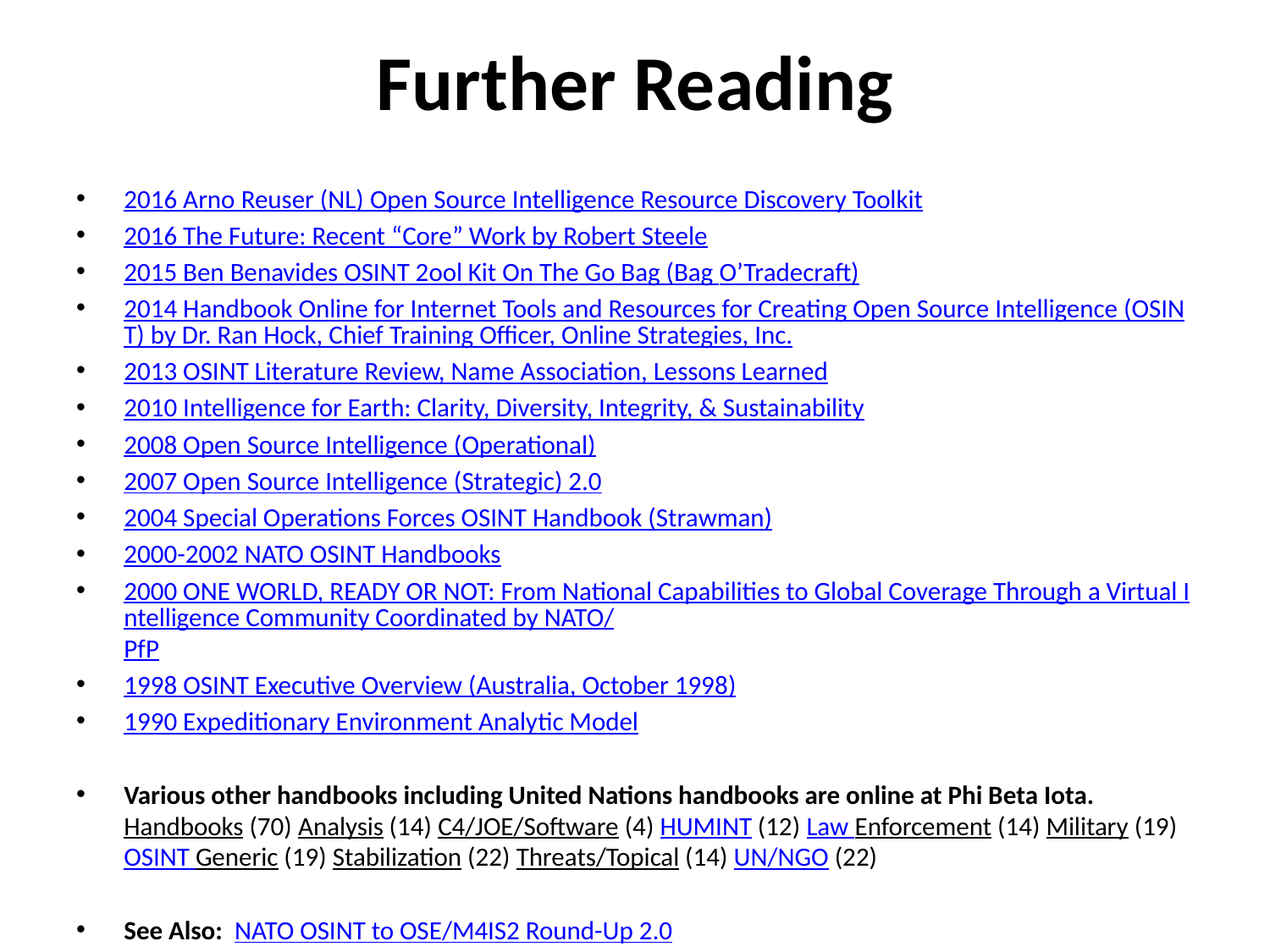

# Further Reading
2016 Arno Reuser (NL) Open Source Intelligence Resource Discovery Toolkit
2016 The Future: Recent “Core” Work by Robert Steele
2015 Ben Benavides OSINT 2ool Kit On The Go Bag (Bag O’Tradecraft)
2014 Handbook Online for Internet Tools and Resources for Creating Open Source Intelligence (OSINT) by Dr. Ran Hock, Chief Training Officer, Online Strategies, Inc.
2013 OSINT Literature Review, Name Association, Lessons Learned
2010 Intelligence for Earth: Clarity, Diversity, Integrity, & Sustainability
2008 Open Source Intelligence (Operational)
2007 Open Source Intelligence (Strategic) 2.0
2004 Special Operations Forces OSINT Handbook (Strawman)
2000-2002 NATO OSINT Handbooks
2000 ONE WORLD, READY OR NOT: From National Capabilities to Global Coverage Through a Virtual Intelligence Community Coordinated by NATO/PfP
1998 OSINT Executive Overview (Australia, October 1998)
1990 Expeditionary Environment Analytic Model

Various other handbooks including United Nations handbooks are online at Phi Beta Iota. Handbooks (70) Analysis (14) C4/JOE/Software (4) HUMINT (12) Law Enforcement (14) Military (19) OSINT Generic (19) Stabilization (22) Threats/Topical (14) UN/NGO (22)

See Also:  NATO OSINT to OSE/M4IS2 Round-Up 2.0